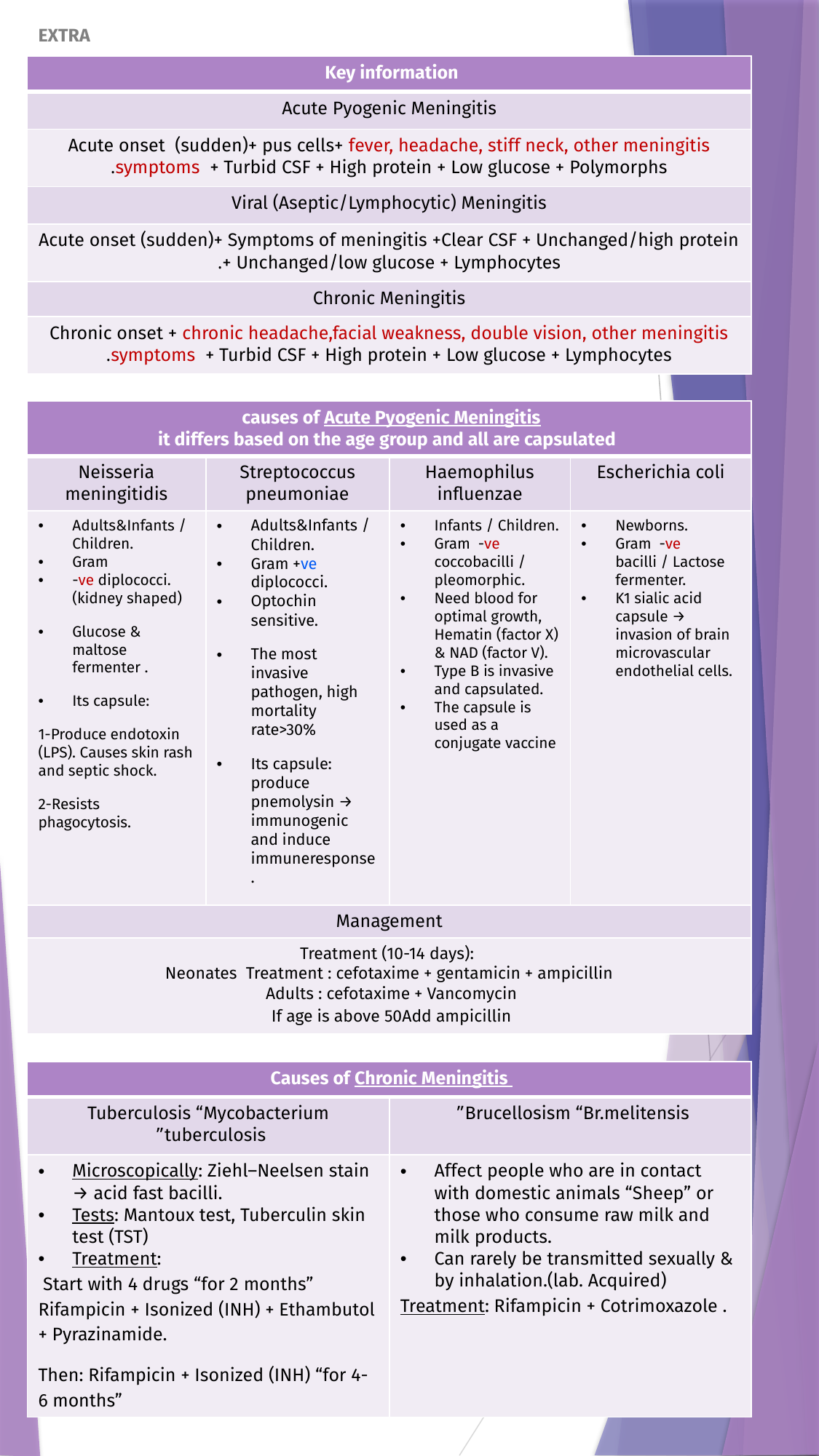

# EXTRA
| Key information |
| --- |
| Acute Pyogenic Meningitis |
| Acute onset (sudden)+ pus cells+ fever, headache, stiff neck, other meningitis symptoms + Turbid CSF + High protein + Low glucose + Polymorphs. |
| Viral (Aseptic/Lymphocytic) Meningitis |
| Acute onset (sudden)+ Symptoms of meningitis +Clear CSF + Unchanged/high protein + Unchanged/low glucose + Lymphocytes. |
| Chronic Meningitis |
| Chronic onset + chronic headache,facial weakness, double vision, other meningitis symptoms + Turbid CSF + High protein + Low glucose + Lymphocytes. |
| causes of Acute Pyogenic Meningitis it differs based on the age group and all are capsulated |  |  |  |
| --- | --- | --- | --- |
| Neisseria meningitidis | Streptococcus pneumoniae | Haemophilus influenzae | Escherichia coli |
| Adults&Infants / Children. Gram -ve diplococci.(kidney shaped) Glucose & maltose fermenter . Its capsule: 1-Produce endotoxin (LPS). Causes skin rash and septic shock. 2-Resists phagocytosis. | Adults&Infants / Children. Gram +ve diplococci. Optochin sensitive. The most invasive pathogen, high mortality rate>30% Its capsule: produce pnemolysin → immunogenic and induce immuneresponse. | Infants / Children. Gram -ve coccobacilli / pleomorphic. Need blood for optimal growth, Hematin (factor X) & NAD (factor V). Type B is invasive and capsulated. The capsule is used as a conjugate vaccine | Newborns. Gram -ve bacilli / Lactose fermenter. K1 sialic acid capsule → invasion of brain microvascular endothelial cells. |
| Management |  |  |  |
| Treatment (10-14 days): Neonates Treatment : cefotaxime + gentamicin + ampicillin Adults : cefotaxime + Vancomycin If age is above 50Add ampicillin |  |  |  |
| Causes of Chronic Meningitis |  |
| --- | --- |
| Tuberculosis “Mycobacterium tuberculosis” | Brucellosism “Br.melitensis” |
| Microscopically: Ziehl–Neelsen stain → acid fast bacilli. Tests: Mantoux test, Tuberculin skin test (TST) Treatment: Start with 4 drugs “for 2 months” Rifampicin + Isonized (INH) + Ethambutol + Pyrazinamide. Then: Rifampicin + Isonized (INH) “for 4-6 months” | Affect people who are in contact with domestic animals “Sheep” or those who consume raw milk and milk products. Can rarely be transmitted sexually & by inhalation.(lab. Acquired) Treatment: Rifampicin + Cotrimoxazole . |